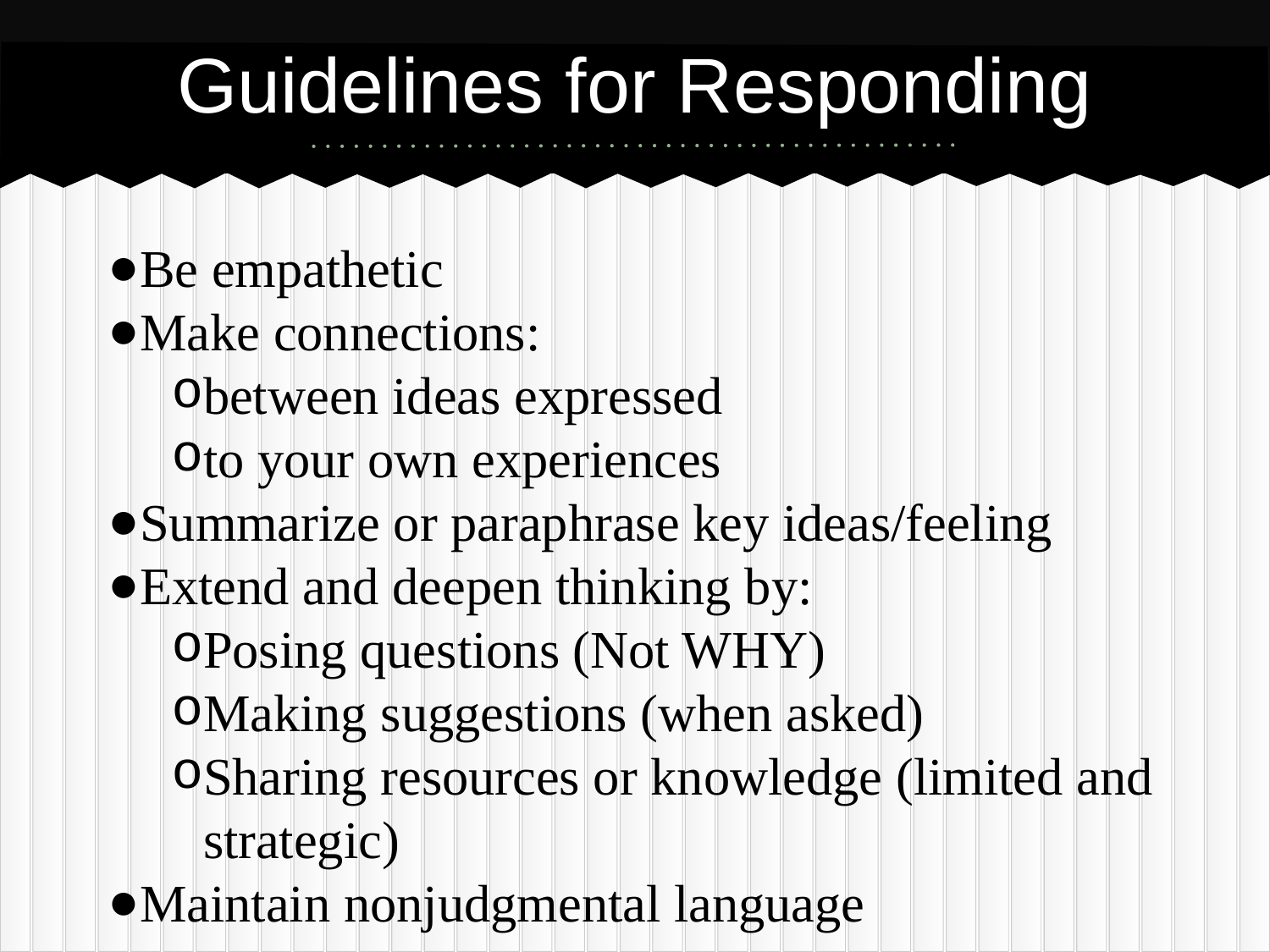

# Guidelines for Responding
Be empathetic
Make connections:
between ideas expressed
to your own experiences
Summarize or paraphrase key ideas/feeling
Extend and deepen thinking by:
Posing questions (Not WHY)
Making suggestions (when asked)
Sharing resources or knowledge (limited and strategic)
Maintain nonjudgmental language